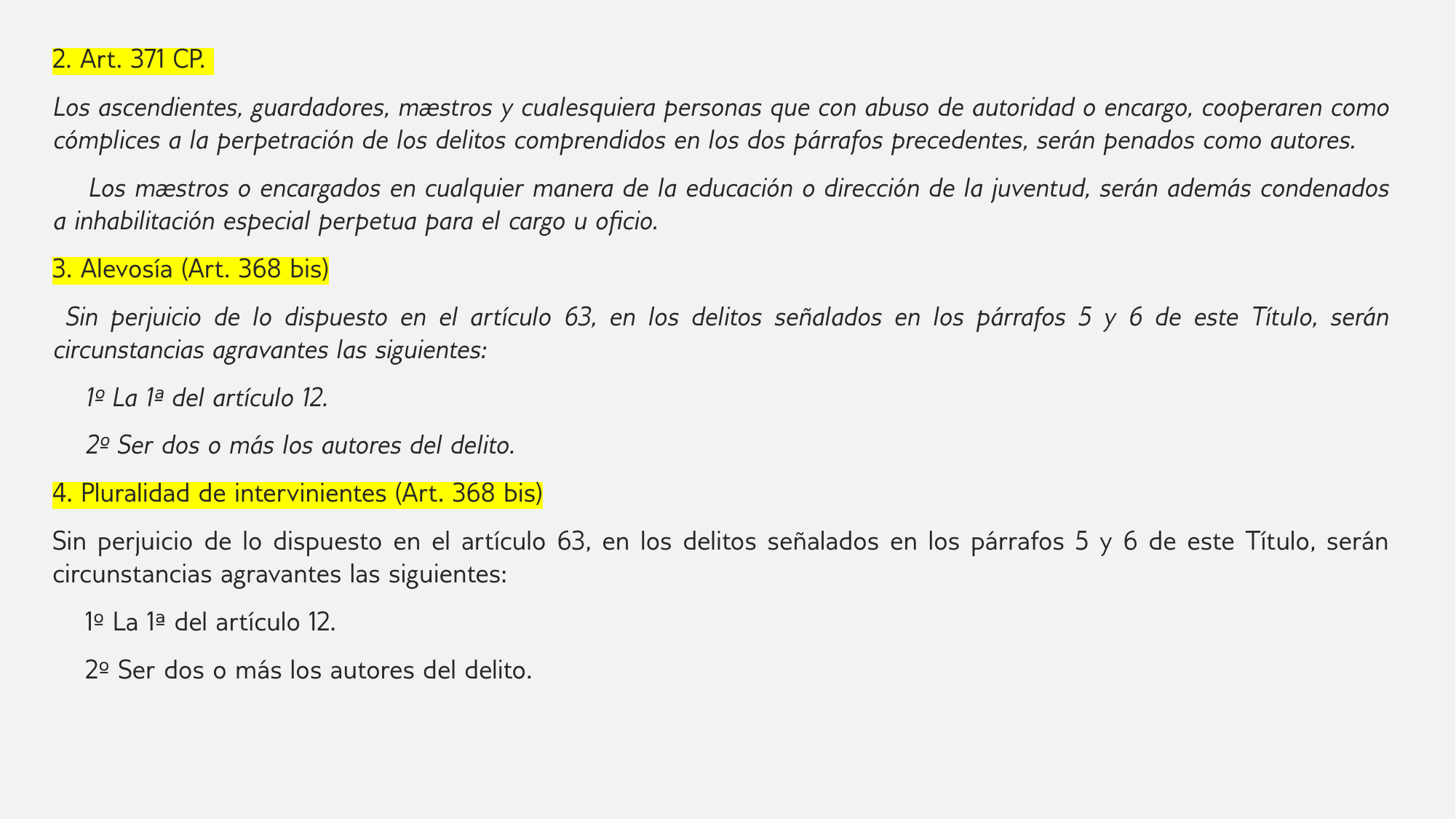

2. Art. 371 CP.
Los ascendientes, guardadores, maestros y cualesquiera personas que con abuso de autoridad o encargo, cooperaren como cómplices a la perpetración de los delitos comprendidos en los dos párrafos precedentes, serán penados como autores.
    Los maestros o encargados en cualquier manera de la educación o dirección de la juventud, serán además condenados a inhabilitación especial perpetua para el cargo u oficio.
3. Alevosía (Art. 368 bis)
 Sin perjuicio de lo dispuesto en el artículo 63, en los delitos señalados en los párrafos 5 y 6 de este Título, serán circunstancias agravantes las siguientes:
    1º La 1ª del artículo 12.
    2º Ser dos o más los autores del delito.
4. Pluralidad de intervinientes (Art. 368 bis)
Sin perjuicio de lo dispuesto en el artículo 63, en los delitos señalados en los párrafos 5 y 6 de este Título, serán circunstancias agravantes las siguientes:
    1º La 1ª del artículo 12.
    2º Ser dos o más los autores del delito.